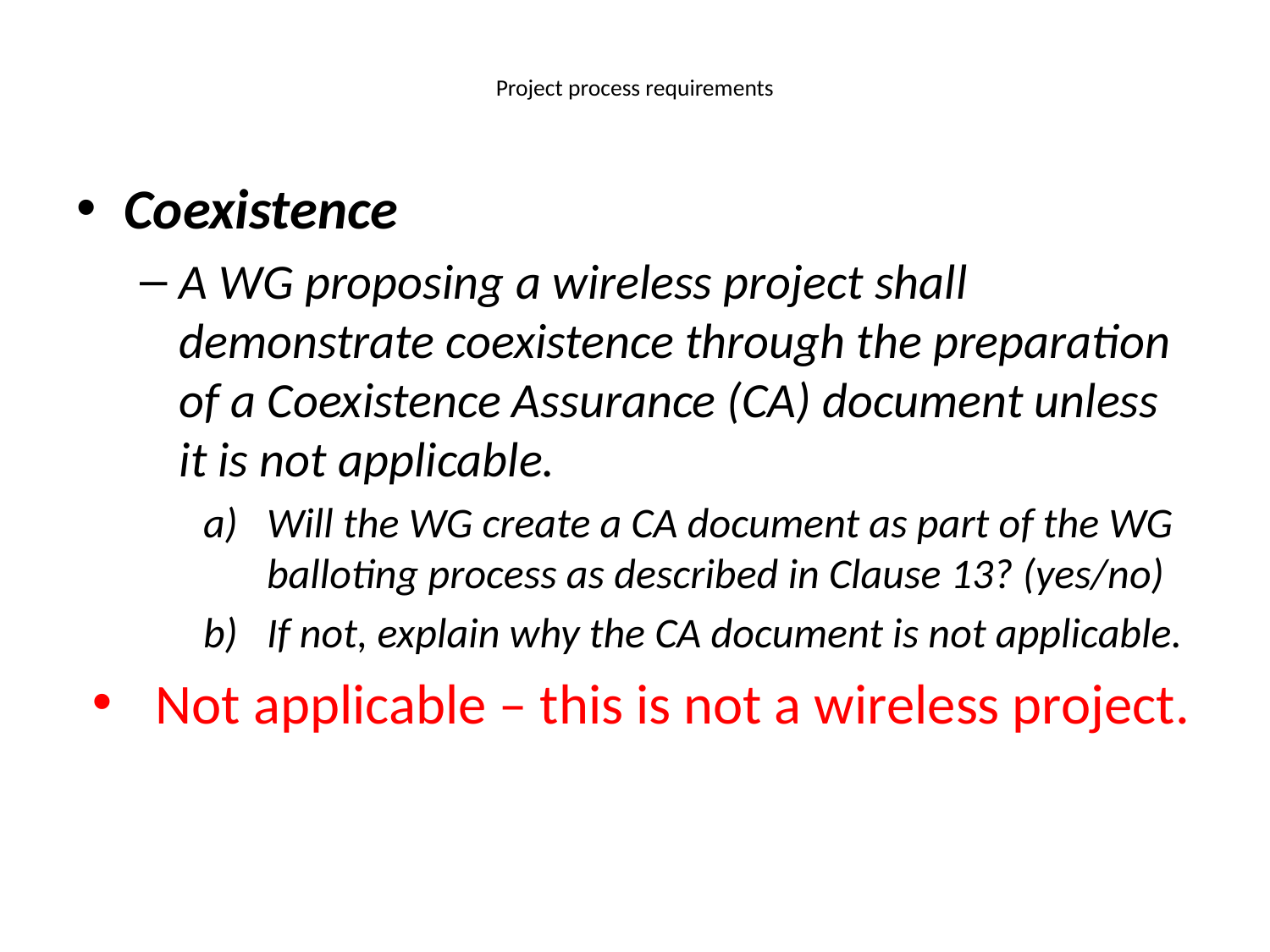

# Project process requirements
Coexistence
A WG proposing a wireless project shall demonstrate coexistence through the preparation of a Coexistence Assurance (CA) document unless it is not applicable.
Will the WG create a CA document as part of the WG balloting process as described in Clause 13? (yes/no)
If not, explain why the CA document is not applicable.
Not applicable – this is not a wireless project.